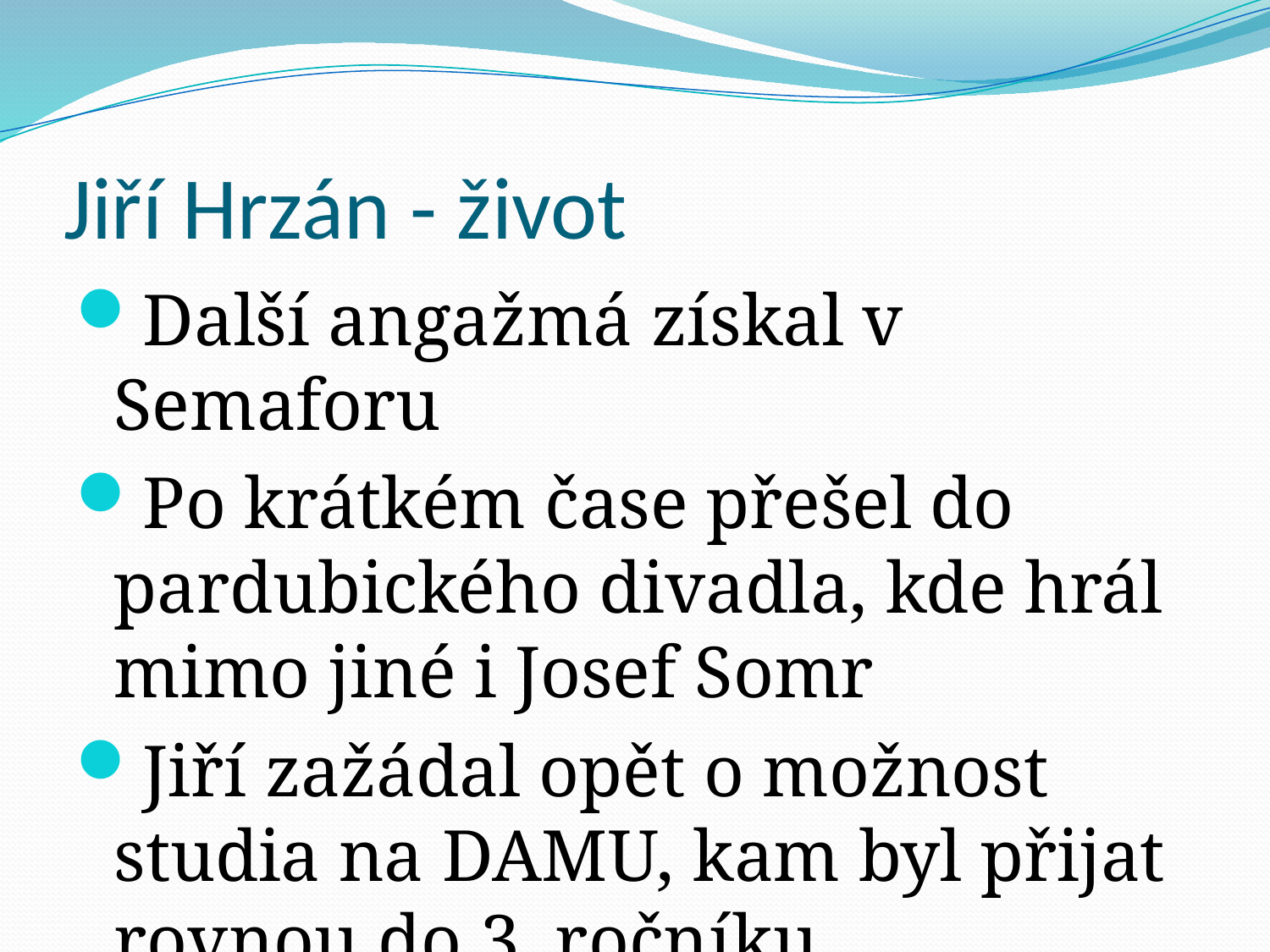

# Jiří Hrzán - život
Další angažmá získal v Semaforu
Po krátkém čase přešel do pardubického divadla, kde hrál mimo jiné i Josef Somr
Jiří zažádal opět o možnost studia na DAMU, kam byl přijat rovnou do 3. ročníku